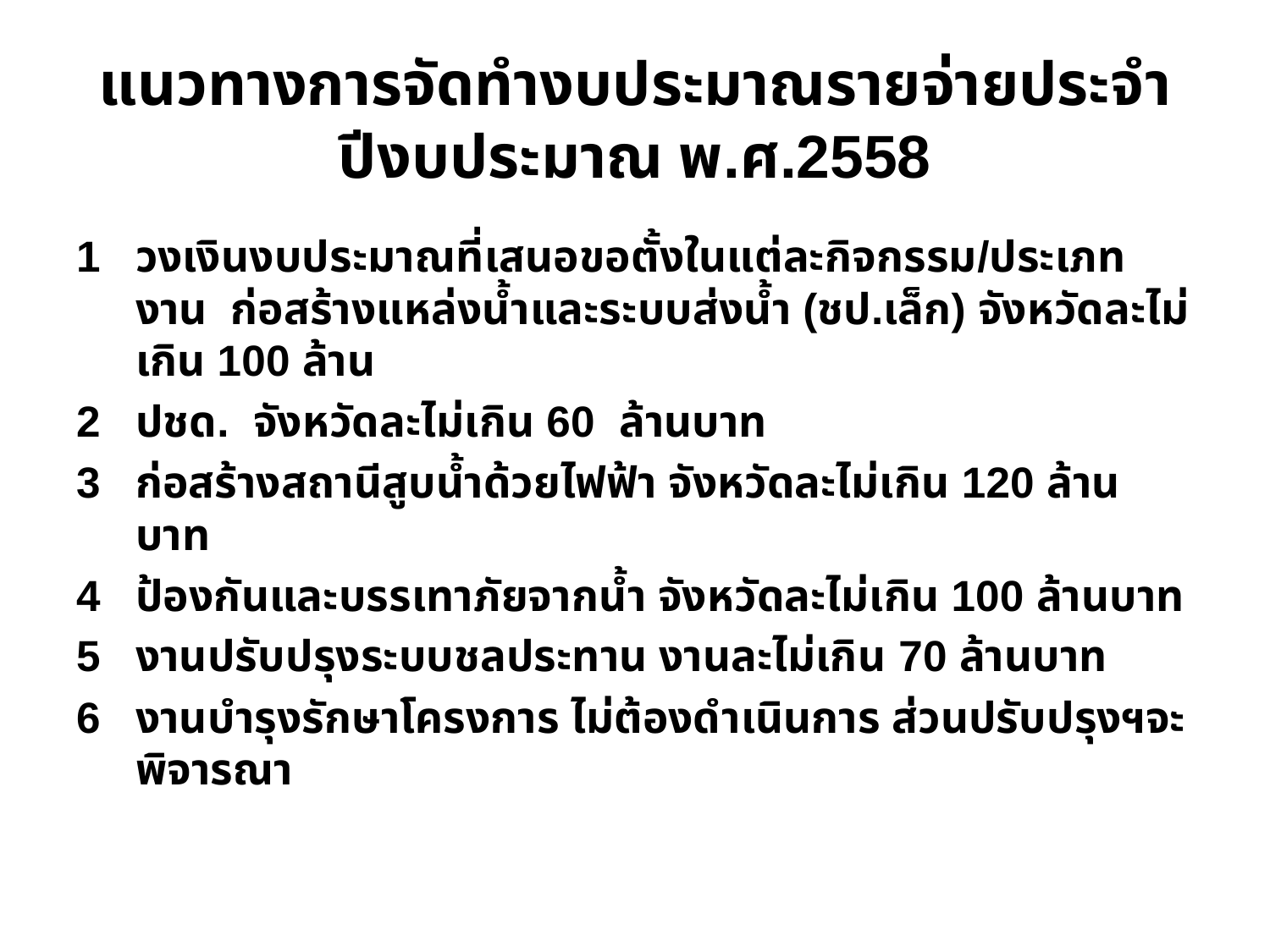

# แนวทางการจัดทำงบประมาณรายจ่ายประจำปีงบประมาณ พ.ศ.2558
วงเงินงบประมาณที่เสนอขอตั้งในแต่ละกิจกรรม/ประเภทงาน  ก่อสร้างแหล่งน้ำและระบบส่งน้ำ (ชป.เล็ก) จังหวัดละไม่เกิน 100 ล้าน
ปชด.  จังหวัดละไม่เกิน 60  ล้านบาท
ก่อสร้างสถานีสูบน้ำด้วยไฟฟ้า จังหวัดละไม่เกิน 120 ล้านบาท
ป้องกันและบรรเทาภัยจากน้ำ จังหวัดละไม่เกิน 100 ล้านบาท
งานปรับปรุงระบบชลประทาน งานละไม่เกิน 70 ล้านบาท
งานบำรุงรักษาโครงการ ไม่ต้องดำเนินการ ส่วนปรับปรุงฯจะพิจารณา